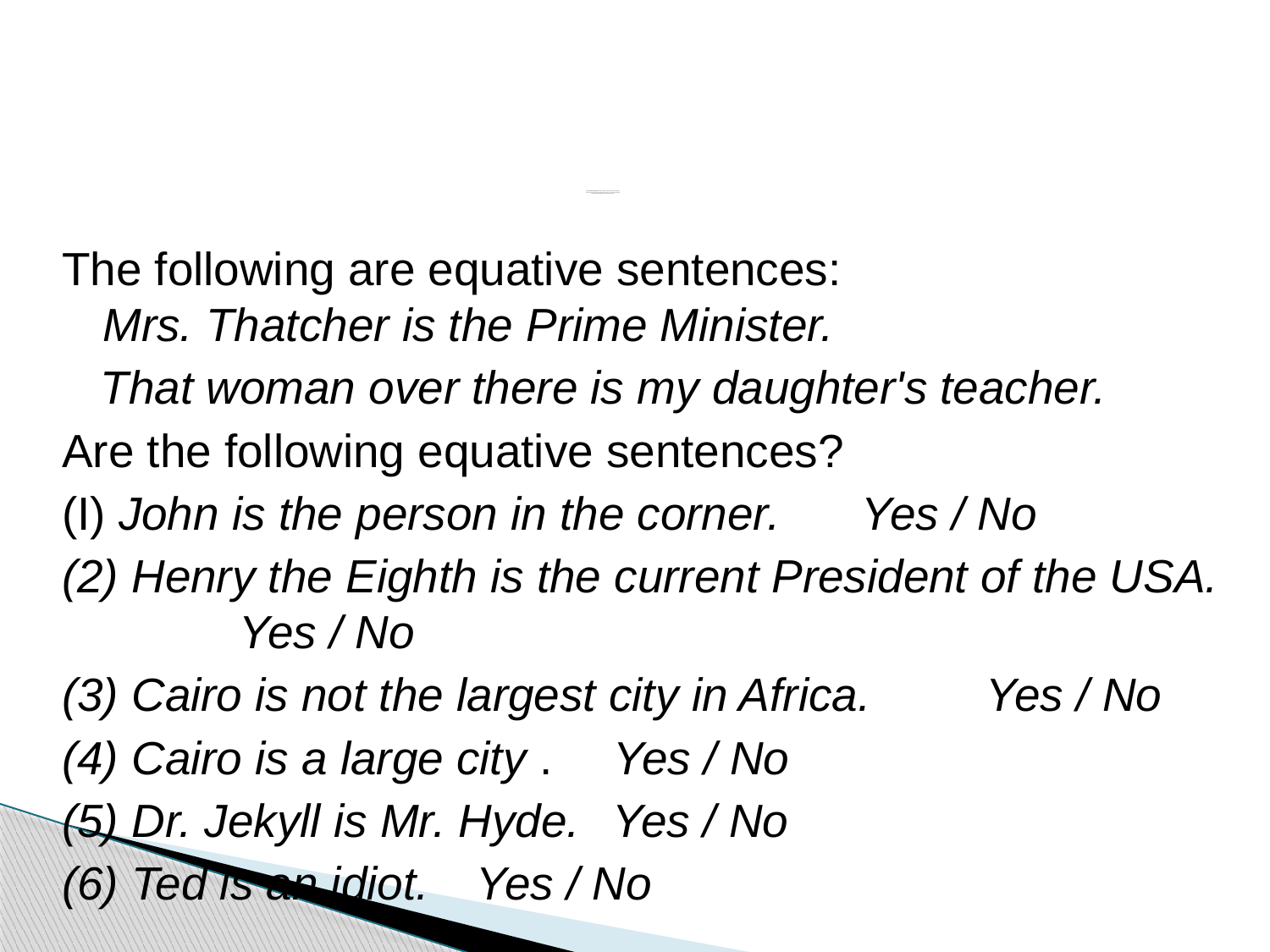

# An EQUATIVE SENTENCE is one which is used to assert the identity of the referents of two referring expressions, i.e. to assert that two referring expressions have the same referent.
The following are equative sentences:
Mrs. Thatcher is the Prime Minister.
   That woman over there is my daughter's teacher.
Are the following equative sentences?
(I) John is the person in the corner.			 Yes / No
(2) Henry the Eighth is the current President of the USA.      								 Yes / No
(3) Cairo is not the largest city in Africa.			 Yes / No
(4) Cairo is a large city . 					 Yes / No
(5) Dr. Jekyll is Mr. Hyde. 					 Yes / No
(6) Ted is an idiot. 					Yes / No